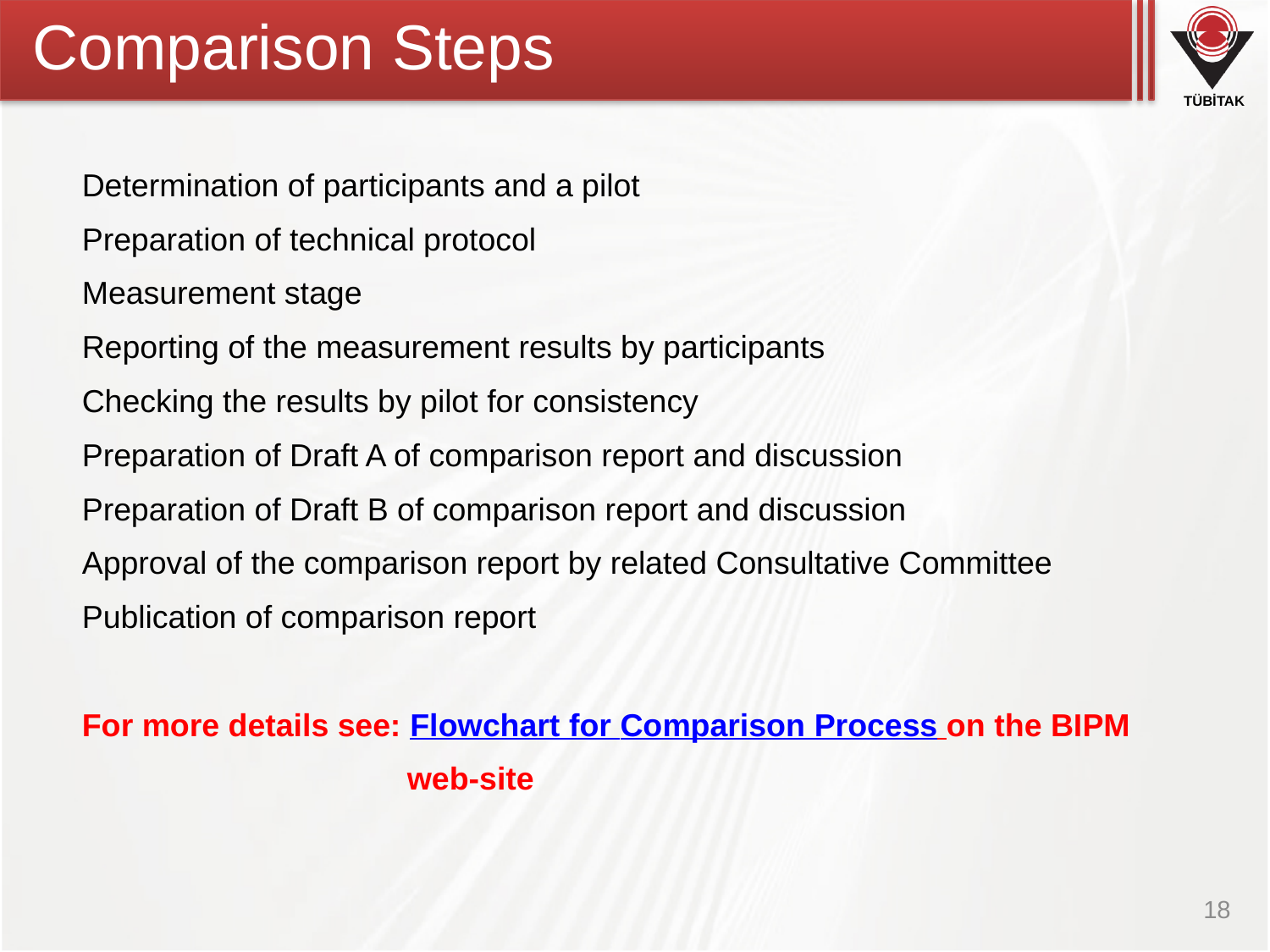

Comparison Steps
Determination of participants and a pilot
Preparation of technical protocol
Measurement stage
Reporting of the measurement results by participants
Checking the results by pilot for consistency
Preparation of Draft A of comparison report and discussion
Preparation of Draft B of comparison report and discussion
Approval of the comparison report by related Consultative Committee
Publication of comparison report

For more details see: Flowchart for Comparison Process on the BIPM
		        web-site
18